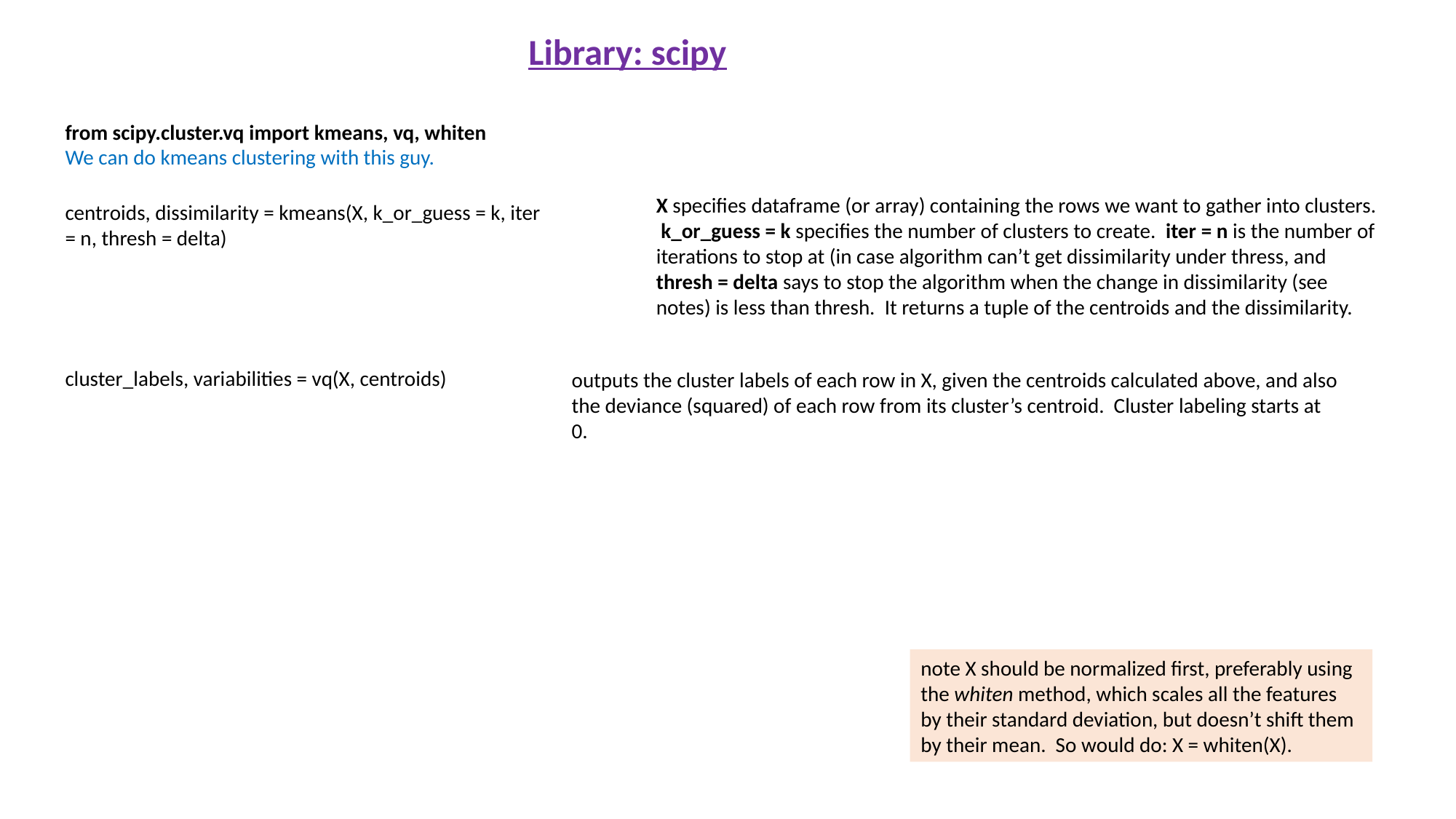

Library: scipy
from scipy.cluster.vq import kmeans, vq, whiten
We can do kmeans clustering with this guy.
X specifies dataframe (or array) containing the rows we want to gather into clusters.  k_or_guess = k specifies the number of clusters to create.  iter = n is the number of iterations to stop at (in case algorithm can’t get dissimilarity under thress, and thresh = delta says to stop the algorithm when the change in dissimilarity (see notes) is less than thresh.  It returns a tuple of the centroids and the dissimilarity.
centroids, dissimilarity = kmeans(X, k_or_guess = k, iter = n, thresh = delta)
cluster_labels, variabilities = vq(X, centroids)
outputs the cluster labels of each row in X, given the centroids calculated above, and also the deviance (squared) of each row from its cluster’s centroid.  Cluster labeling starts at 0.
note X should be normalized first, preferably using the whiten method, which scales all the features by their standard deviation, but doesn’t shift them by their mean.  So would do: X = whiten(X).